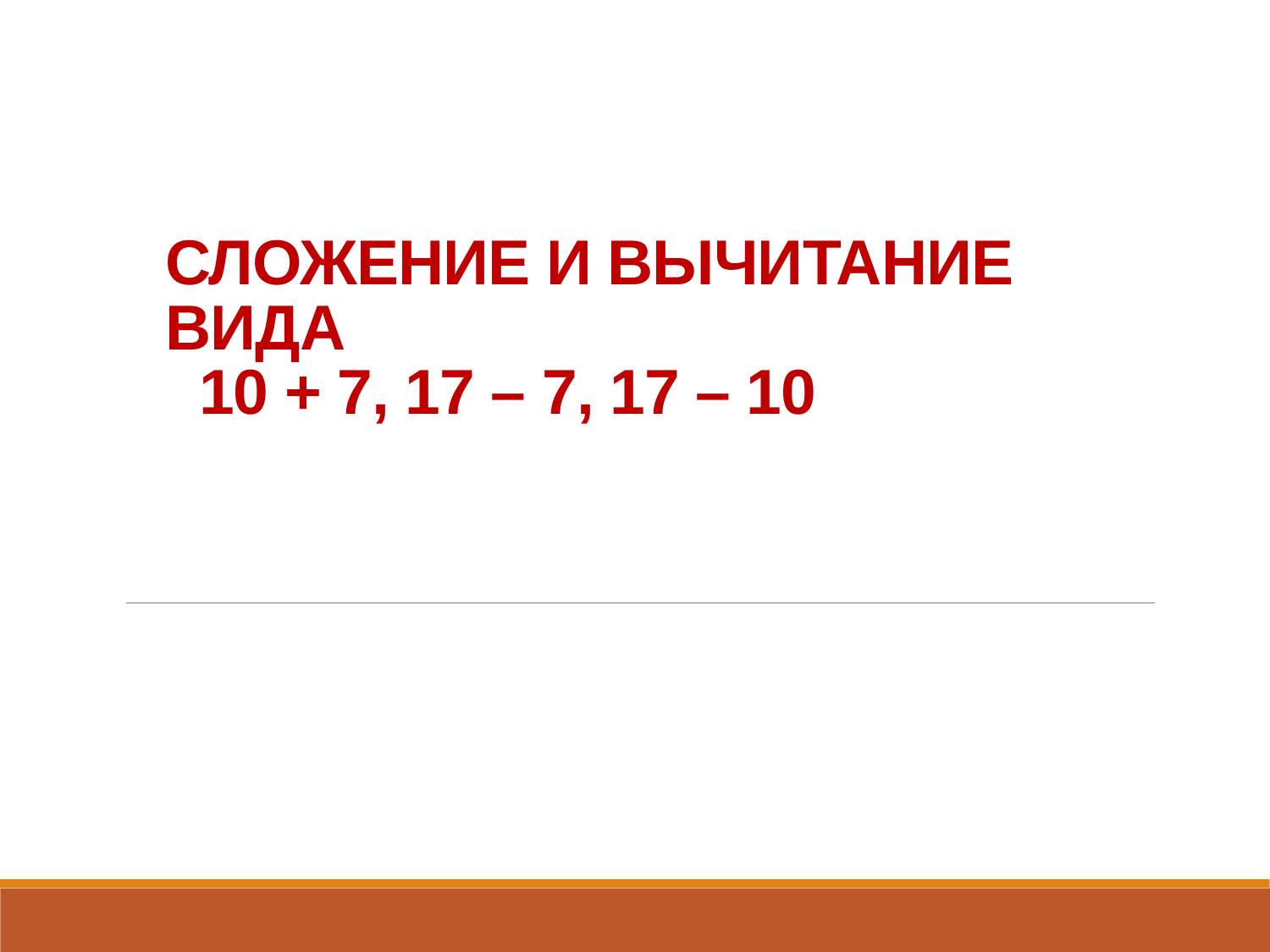

# СЛОЖЕНИЕ И ВЫЧИТАНИЕ ВИДА 10 + 7, 17 – 7, 17 – 10